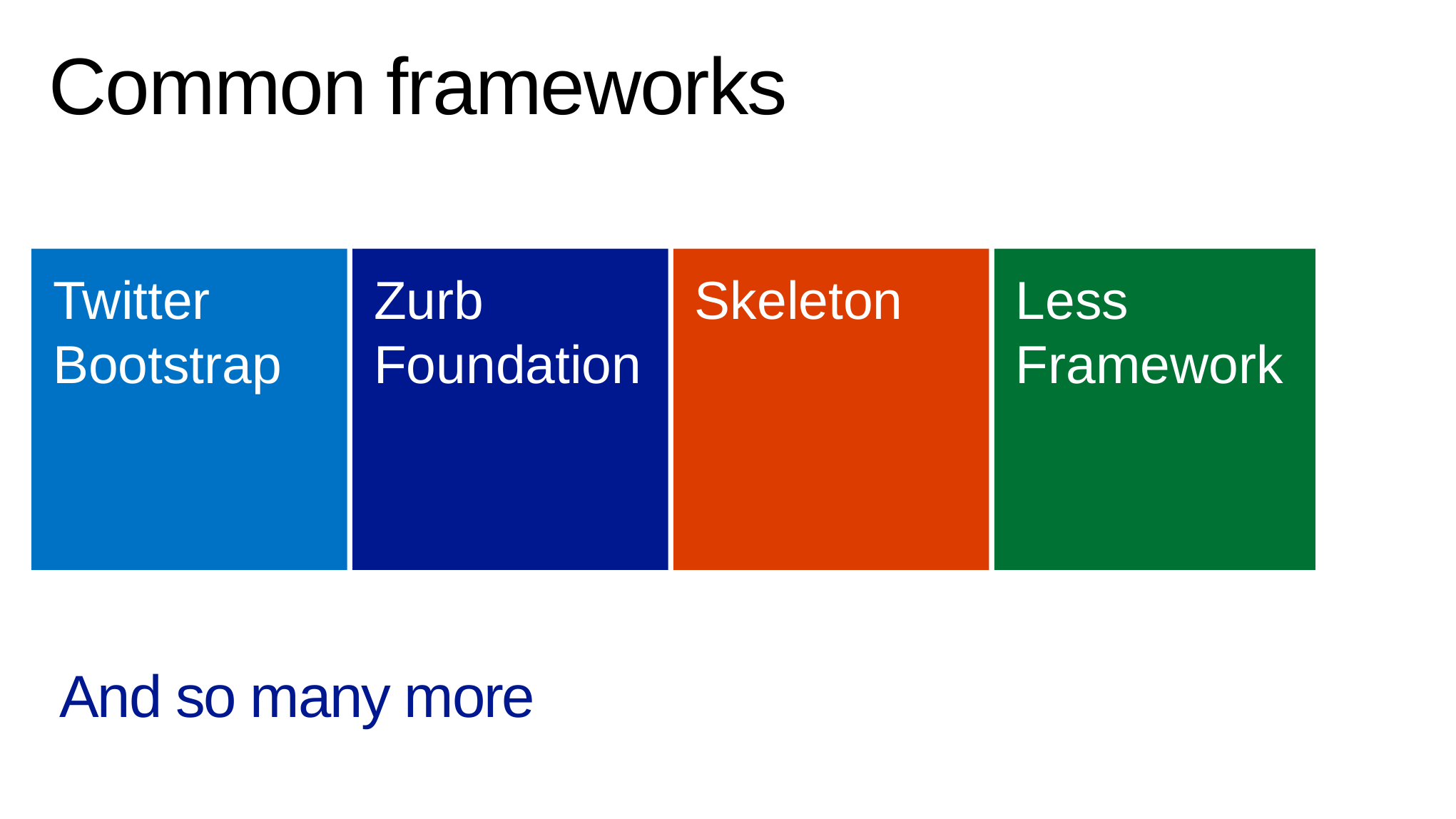

# Common frameworks
Zurb
Foundation
Skeleton
Less
Framework
Twitter
Bootstrap
And so many more